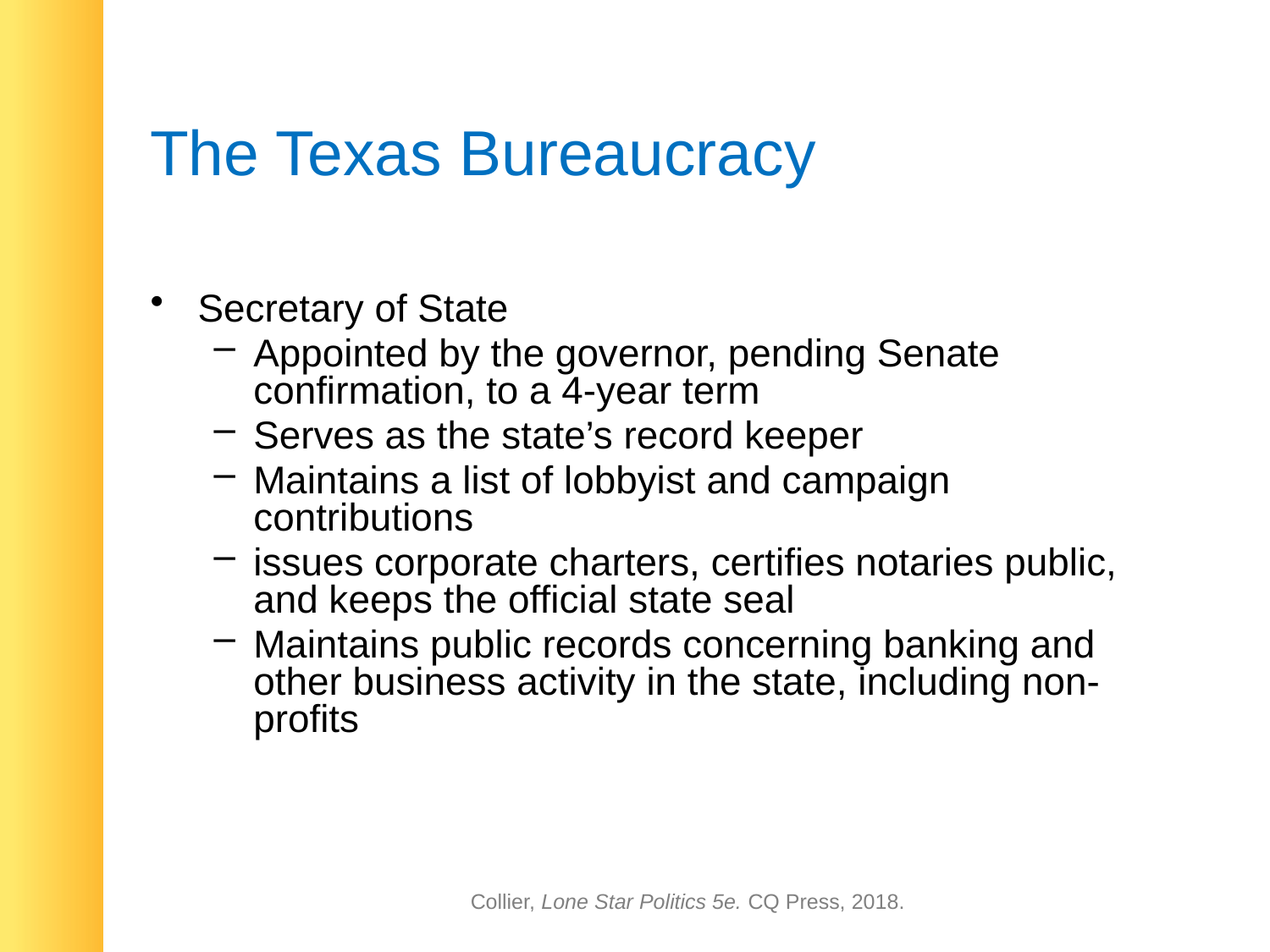

# The Texas Bureaucracy
Secretary of State
Appointed by the governor, pending Senate confirmation, to a 4-year term
Serves as the state’s record keeper
Maintains a list of lobbyist and campaign contributions
issues corporate charters, certifies notaries public, and keeps the official state seal
Maintains public records concerning banking and other business activity in the state, including non-profits
Collier, Lone Star Politics 5e. CQ Press, 2018.